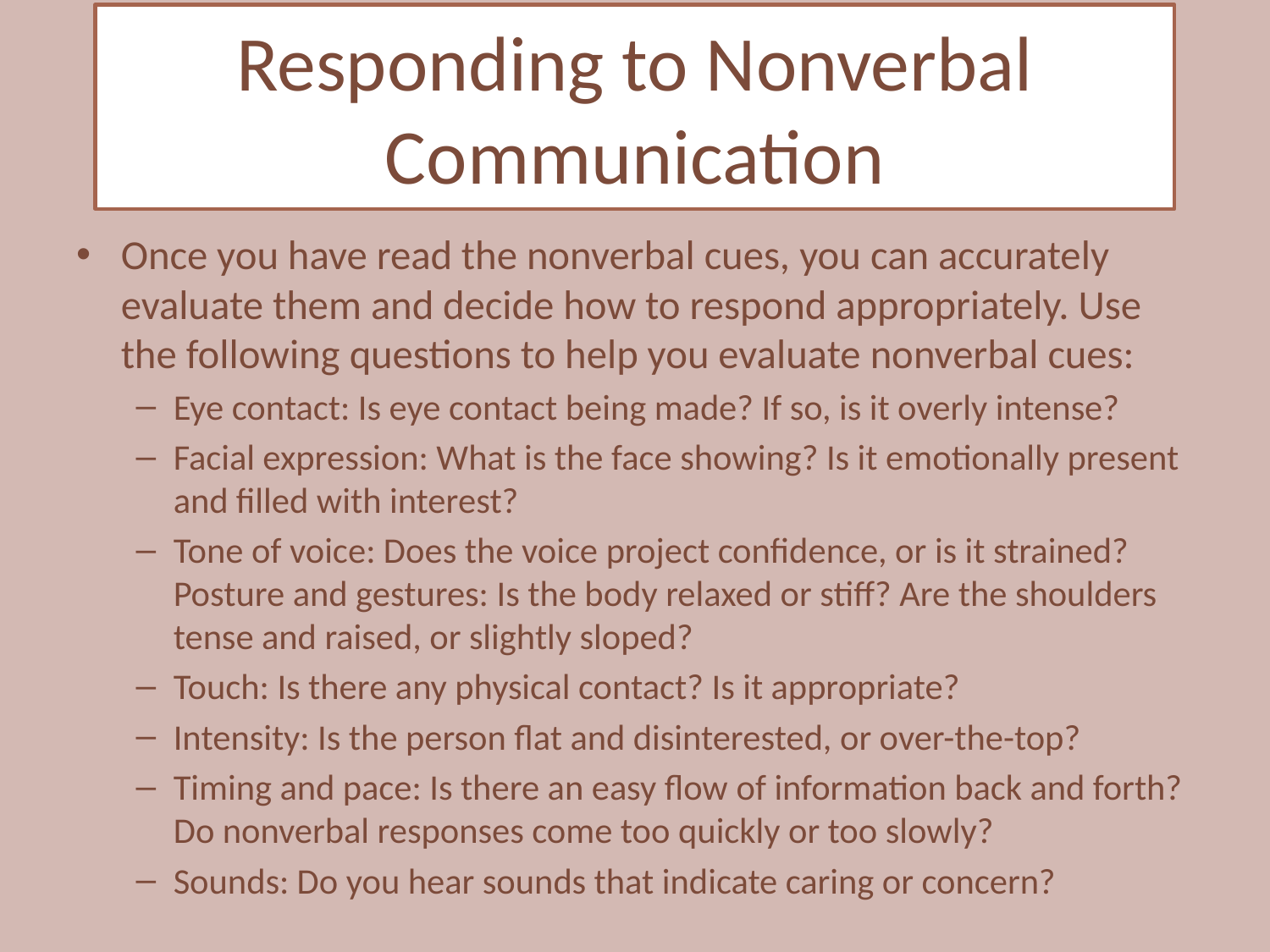

Responding to Nonverbal Communication
Once you have read the nonverbal cues, you can accurately evaluate them and decide how to respond appropriately. Use the following questions to help you evaluate nonverbal cues:
Eye contact: Is eye contact being made? If so, is it overly intense?
Facial expression: What is the face showing? Is it emotionally present and filled with interest?
Tone of voice: Does the voice project confidence, or is it strained? Posture and gestures: Is the body relaxed or stiff? Are the shoulders tense and raised, or slightly sloped?
Touch: Is there any physical contact? Is it appropriate?
Intensity: Is the person flat and disinterested, or over-the-top?
Timing and pace: Is there an easy flow of information back and forth? Do nonverbal responses come too quickly or too slowly?
Sounds: Do you hear sounds that indicate caring or concern?